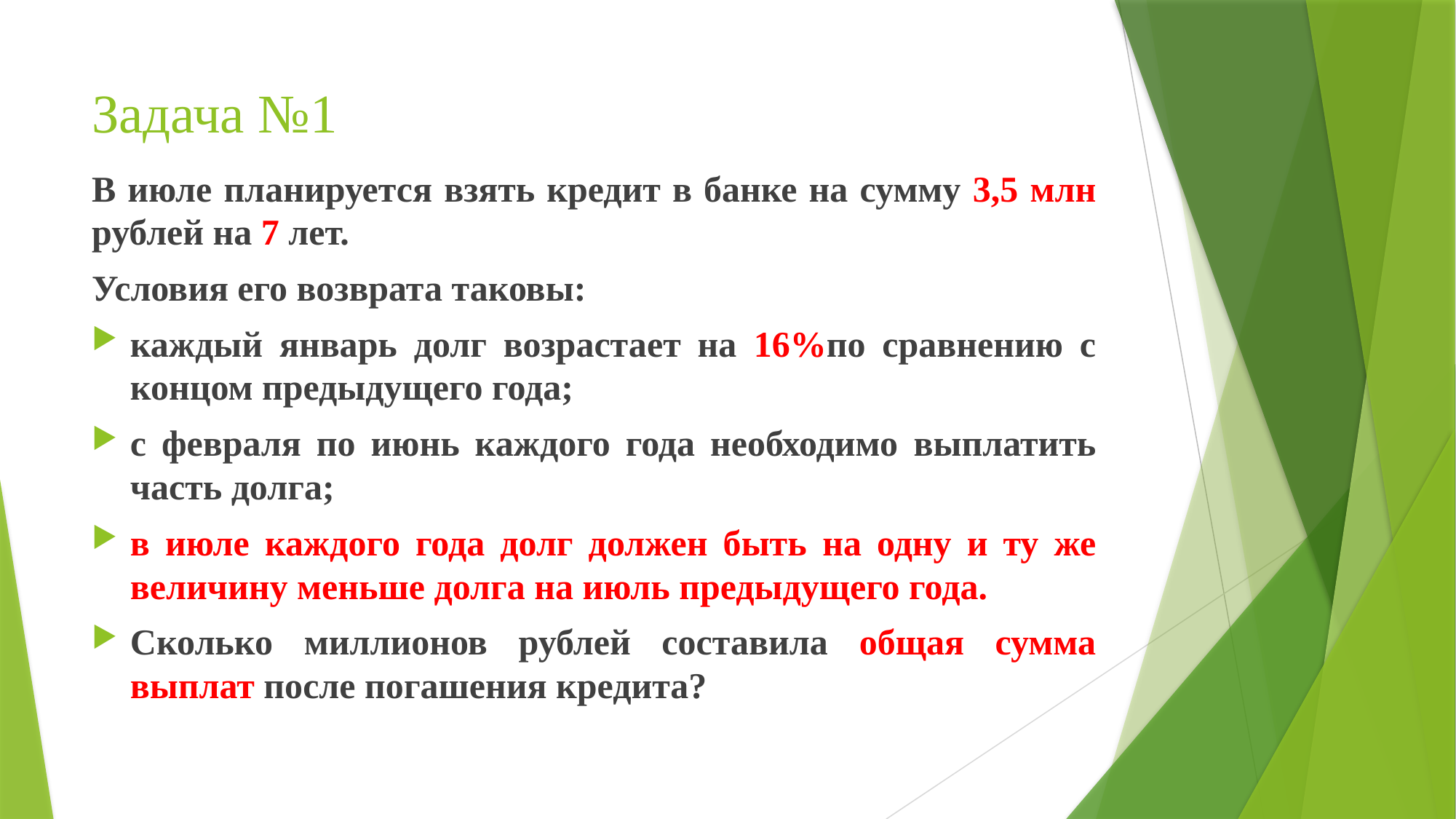

# Задача №1
В июле планируется взять кредит в банке на сумму 3,5 млн рублей на 7 лет.
Условия его возврата таковы:
каждый январь долг возрастает на 16%по сравнению с концом предыдущего года;
с февраля по июнь каждого года необходимо выплатить часть долга;
в июле каждого года долг должен быть на одну и ту же величину меньше долга на июль предыдущего года.
Сколько миллионов рублей составила общая сумма выплат после погашения кредита?